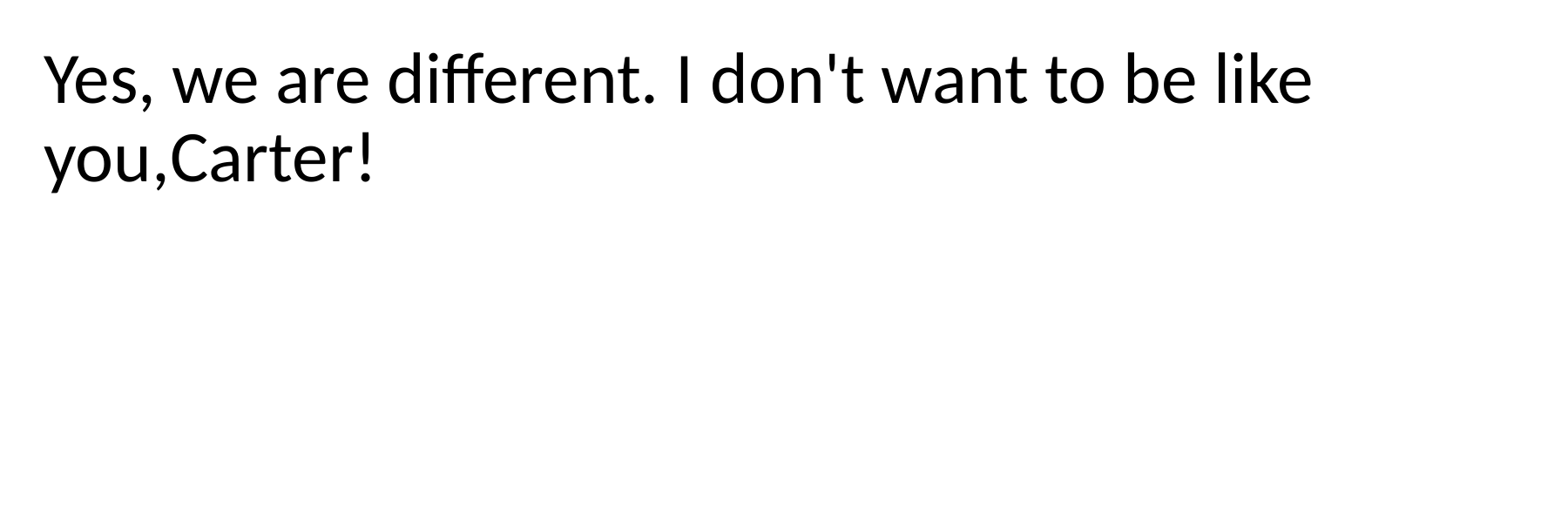

Yes, we are different. I don't want to be like you,Carter!